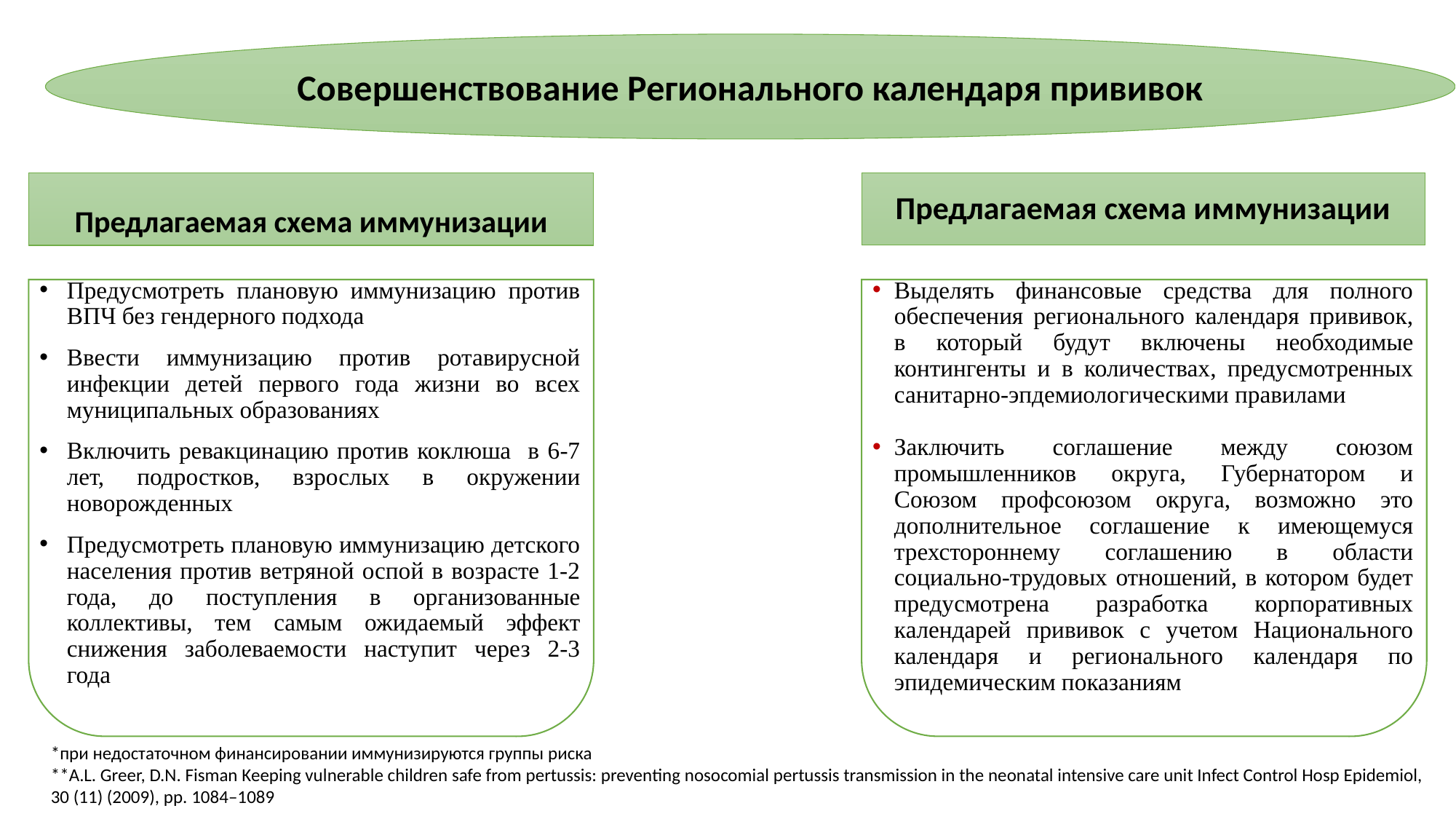

Совершенствование Регионального календаря прививок

Предлагаемая схема иммунизации

Предлагаемая схема иммунизации
Выделять финансовые средства для полного обеспечения регионального календаря прививок, в который будут включены необходимые контингенты и в количествах, предусмотренных санитарно-эпдемиологическими правилами

Заключить соглашение между союзом промышленников округа, Губернатором и Союзом профсоюзом округа, возможно это дополнительное соглашение к имеющемуся трехстороннему соглашению в области социально-трудовых отношений, в котором будет предусмотрена разработка корпоративных календарей прививок с учетом Национального календаря и регионального календаря по эпидемическим показаниям

Предусмотреть плановую иммунизацию против ВПЧ без гендерного подхода
Ввести иммунизацию против ротавирусной инфекции детей первого года жизни во всех муниципальных образованиях
Включить ревакцинацию против коклюша  в 6-7 лет, подростков, взрослых в окружении новорожденных
Предусмотреть плановую иммунизацию детского населения против ветряной оспой в возрасте 1-2 года, до поступления в организованные коллективы, тем самым ожидаемый эффект снижения заболеваемости наступит через 2-3 года

*при недостаточном финансировании иммунизируются группы риска
**A.L. Greer, D.N. Fisman Keeping vulnerable children safe from pertussis: preventing nosocomial pertussis transmission in the neonatal intensive care unit Infect Control Hosp Epidemiol, 30 (11) (2009), pp. 1084–1089